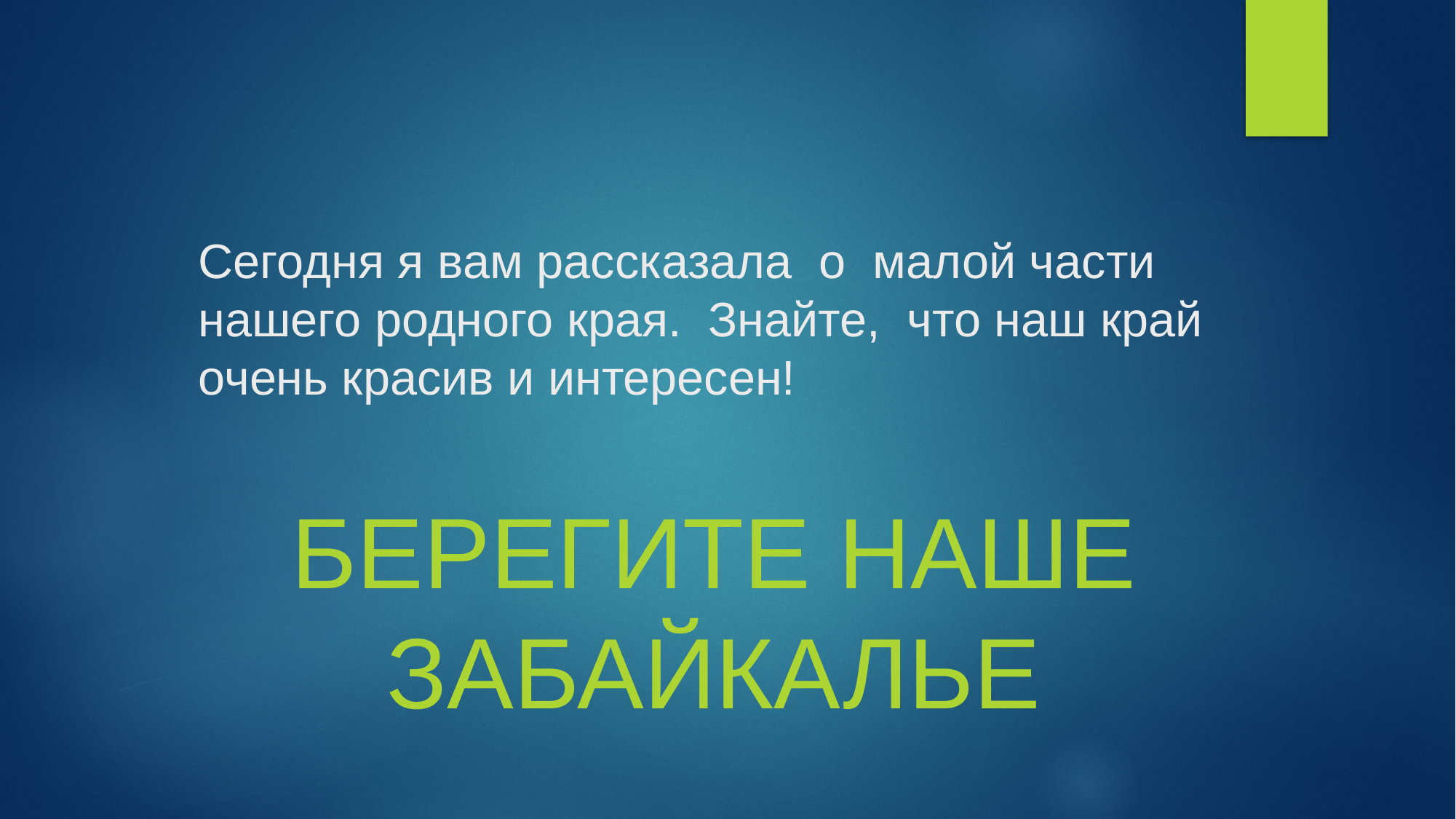

# Сегодня я вам рассказала  о  малой части нашего родного края.  Знайте,  что наш край очень красив и интересен!
Берегите наше Забайкалье